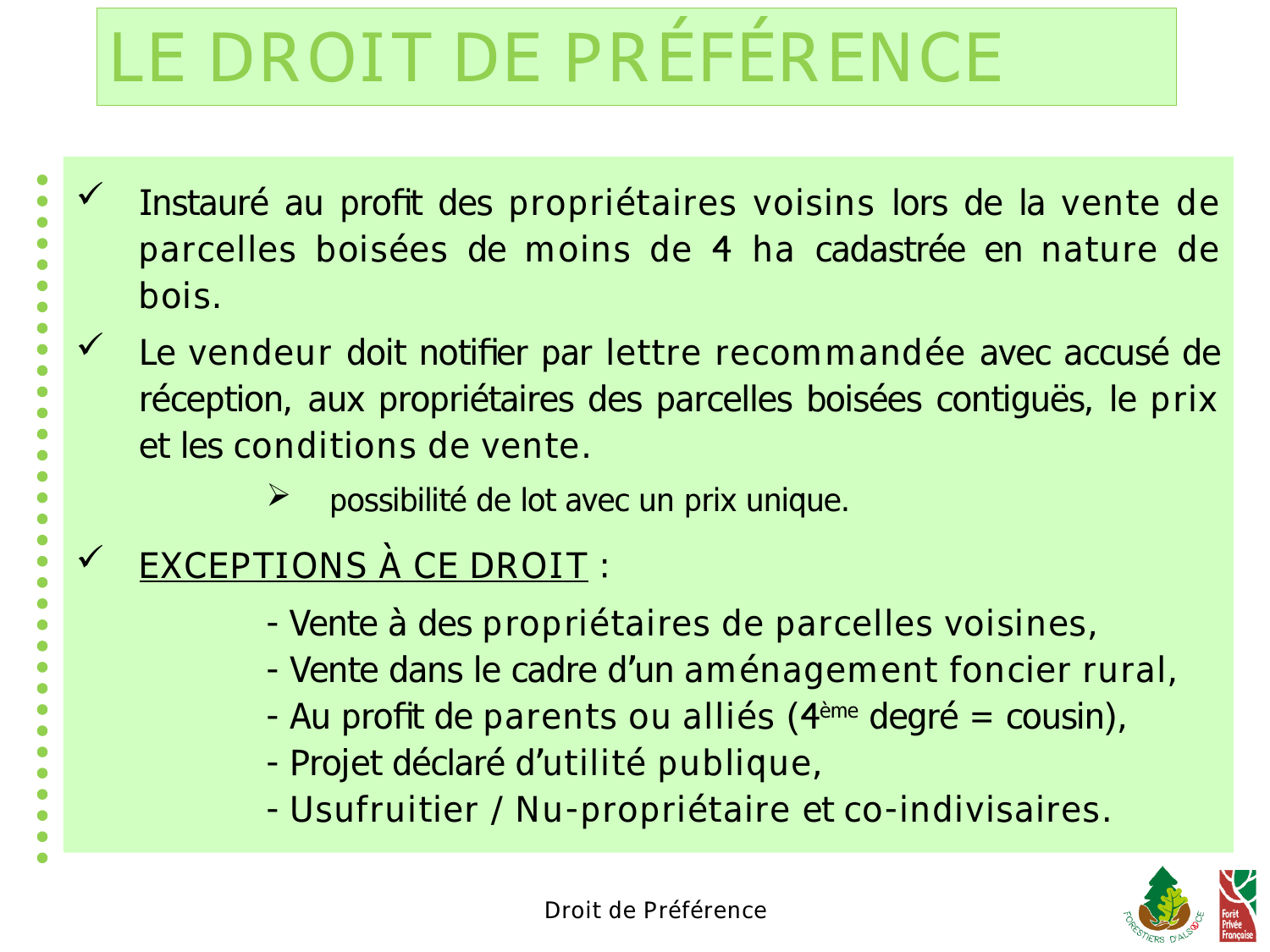

Le Droit de préférence

Instauré au profit des propriétaires voisins lors de la vente de parcelles boisées de moins de 4 ha cadastrée en nature de bois.
Le vendeur doit notifier par lettre recommandée avec accusé de réception, aux propriétaires des parcelles boisées contiguës, le prix et les conditions de vente.
possibilité de lot avec un prix unique.
Exceptions à ce droit :
		- Vente à des propriétaires de parcelles voisines,
		- Vente dans le cadre d’un aménagement foncier rural,
		- Au profit de parents ou alliés (4ème degré = cousin),
		- Projet déclaré d’utilité publique,
		- Usufruitier / Nu-propriétaire et co-indivisaires.